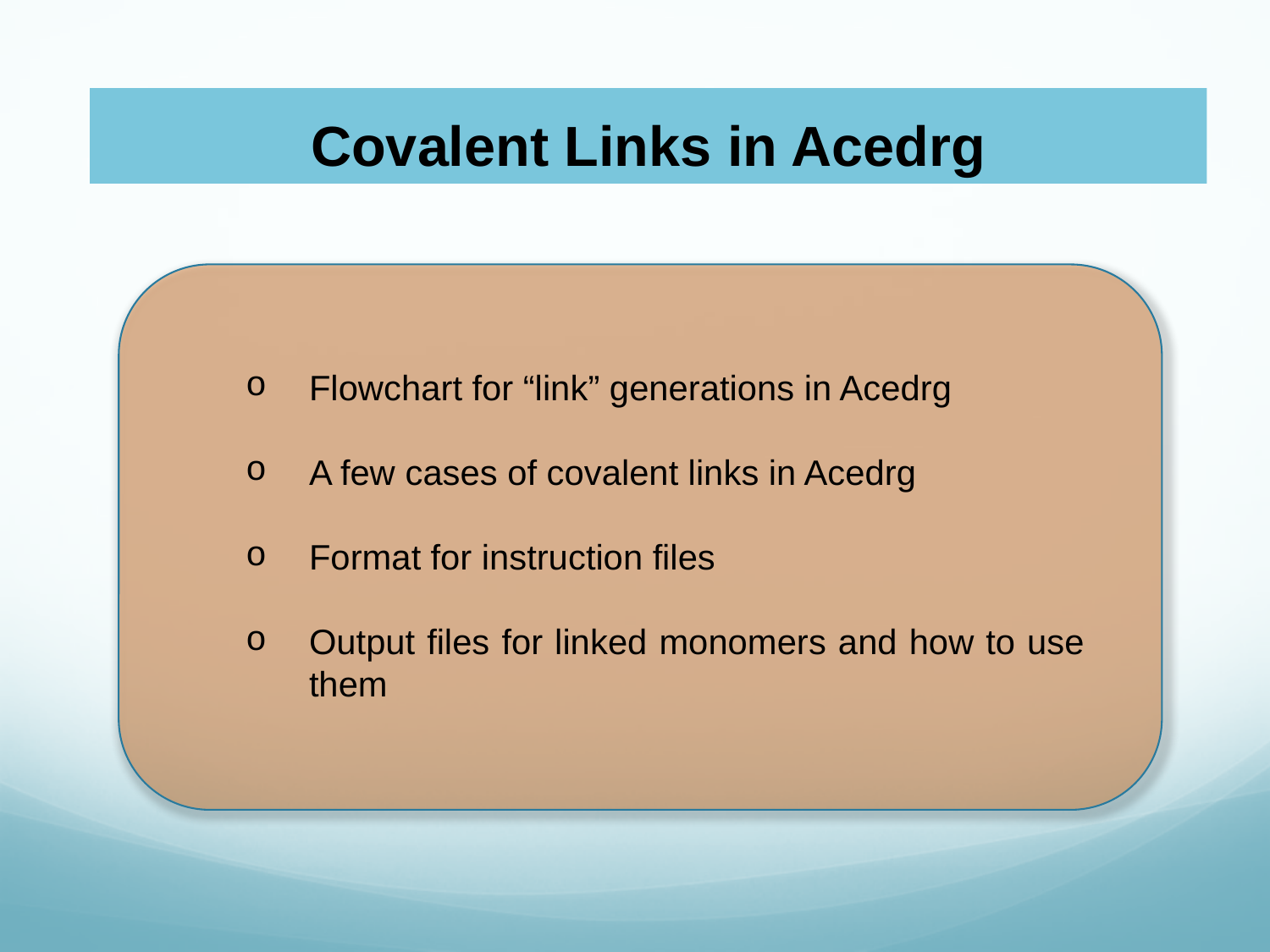

# Covalent Links in Acedrg

Flowchart for “link” generations in Acedrg

A few cases of covalent links in Acedrg

Format for instruction files

Output files for linked monomers and how to use them

We use small molecule structures in COD as the source for the values of bond lengths and angles.